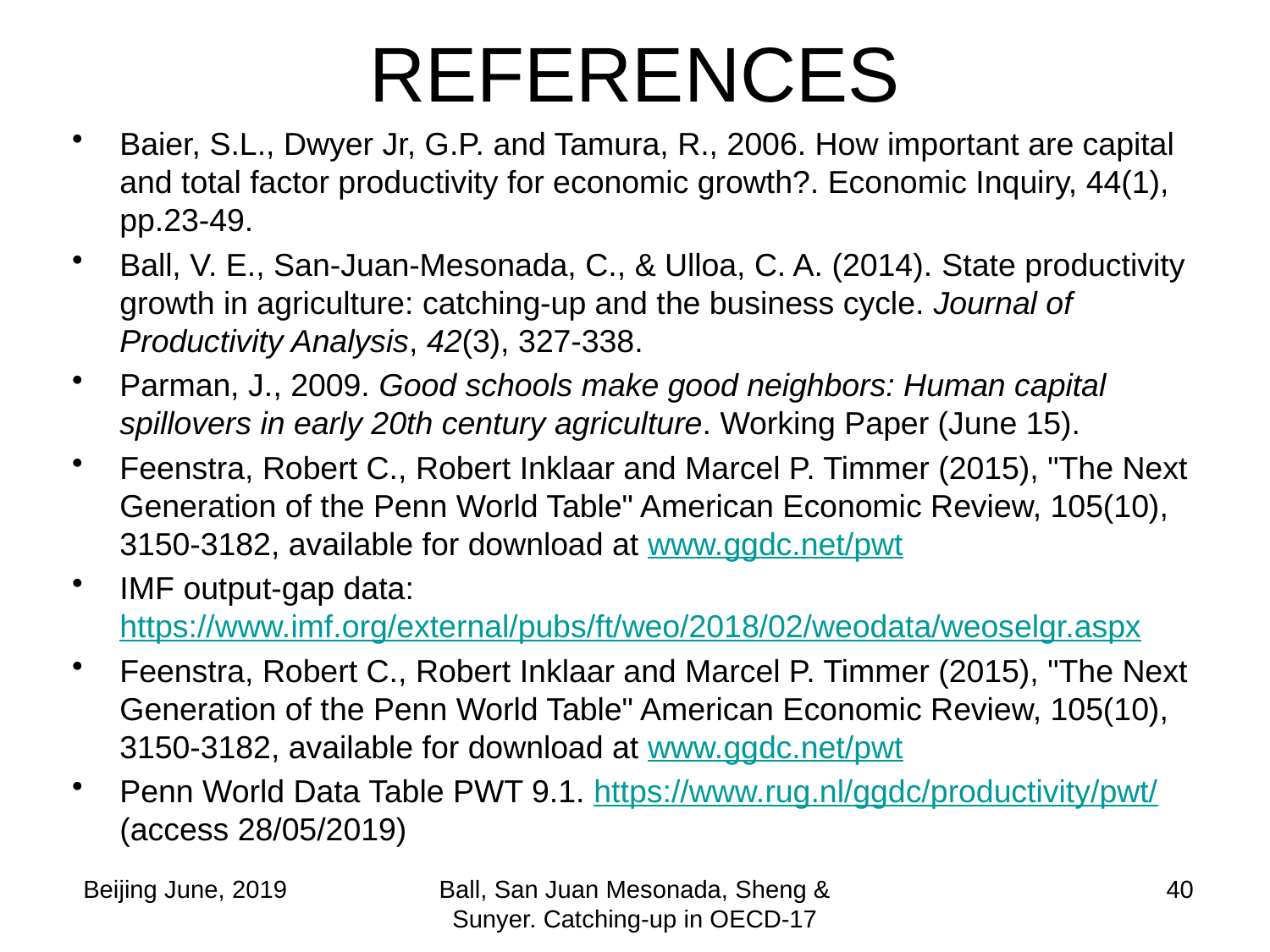

# REFERENCES
Baier, S.L., Dwyer Jr, G.P. and Tamura, R., 2006. How important are capital and total factor productivity for economic growth?. Economic Inquiry, 44(1), pp.23-49.
Ball, V. E., San-Juan-Mesonada, C., & Ulloa, C. A. (2014). State productivity growth in agriculture: catching-up and the business cycle. Journal of Productivity Analysis, 42(3), 327-338.
Parman, J., 2009. Good schools make good neighbors: Human capital spillovers in early 20th century agriculture. Working Paper (June 15).
Feenstra, Robert C., Robert Inklaar and Marcel P. Timmer (2015), "The Next Generation of the Penn World Table" American Economic Review, 105(10), 3150-3182, available for download at www.ggdc.net/pwt
IMF output-gap data:  https://www.imf.org/external/pubs/ft/weo/2018/02/weodata/weoselgr.aspx
Feenstra, Robert C., Robert Inklaar and Marcel P. Timmer (2015), "The Next Generation of the Penn World Table" American Economic Review, 105(10), 3150-3182, available for download at www.ggdc.net/pwt
Penn World Data Table PWT 9.1. https://www.rug.nl/ggdc/productivity/pwt/ (access 28/05/2019)
 Beijing June, 2019
Ball, San Juan Mesonada, Sheng & Sunyer. Catching-up in OECD-17
40